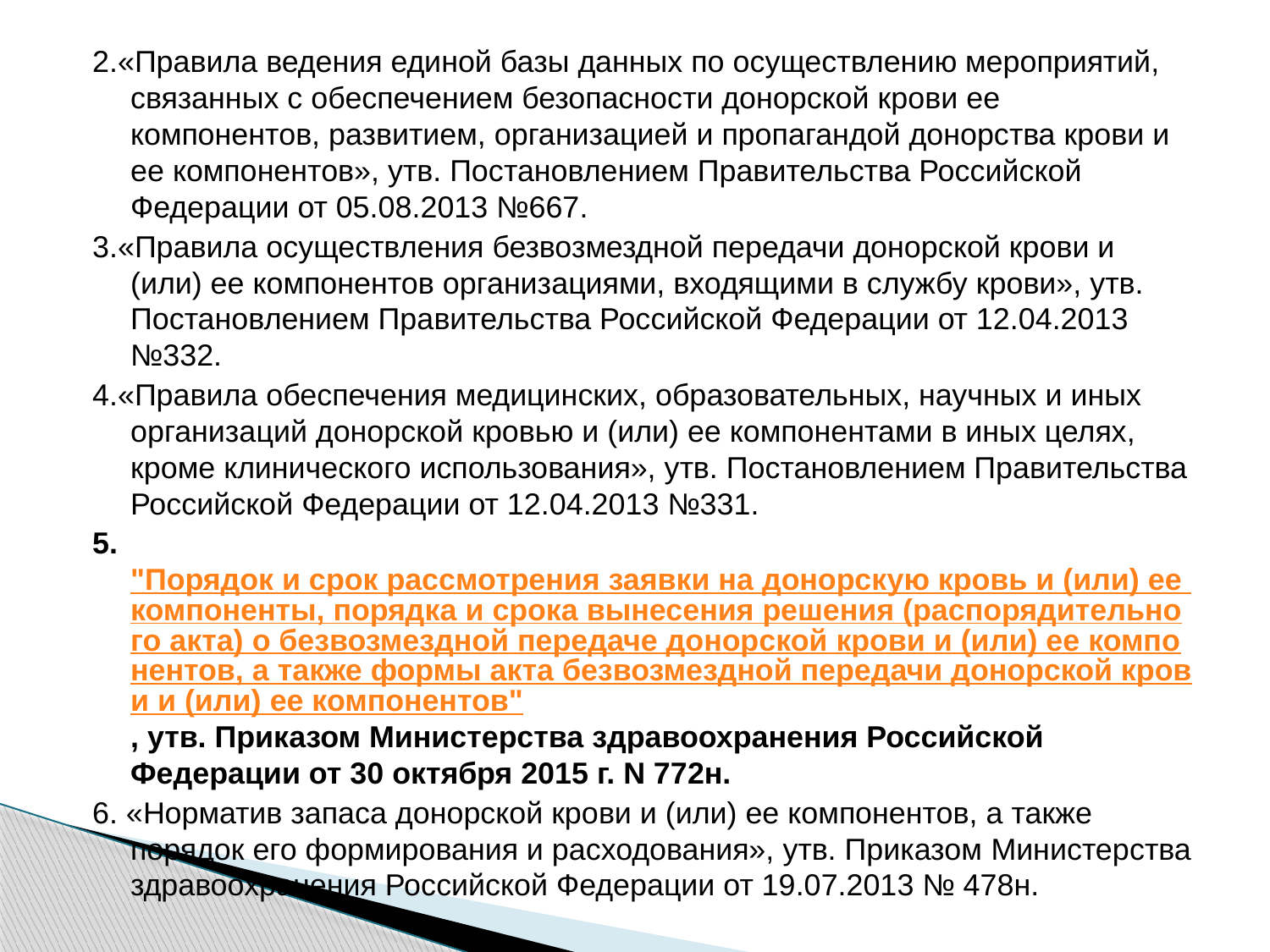

2.«Правила ведения единой базы данных по осуществлению мероприятий, связанных с обеспечением безопасности донорской крови ее компонентов, развитием, организацией и пропагандой донорства крови и ее компонентов», утв. Постановлением Правительства Российской Федерации от 05.08.2013 №667.
3.«Правила осуществления безвозмездной передачи донорской крови и (или) ее компонентов организациями, входящими в службу крови», утв. Постановлением Правительства Российской Федерации от 12.04.2013 №332.
4.«Правила обеспечения медицинских, образовательных, научных и иных организаций донорской кровью и (или) ее компонентами в иных целях, кроме клинического использования», утв. Постановлением Правительства Российской Федерации от 12.04.2013 №331.
5. "Порядок и срок рассмотрения заявки на донорскую кровь и (или) ее компоненты, порядка и срока вынесения решения (распорядительного акта) о безвозмездной передаче донорской крови и (или) ее компонентов, а также формы акта безвозмездной передачи донорской крови и (или) ее компонентов", утв. Приказом Министерства здравоохранения Российской Федерации от 30 октября 2015 г. N 772н.
6. «Норматив запаса донорской крови и (или) ее компонентов, а также порядок его формирования и расходования», утв. Приказом Министерства здравоохранения Российской Федерации от 19.07.2013 № 478н.